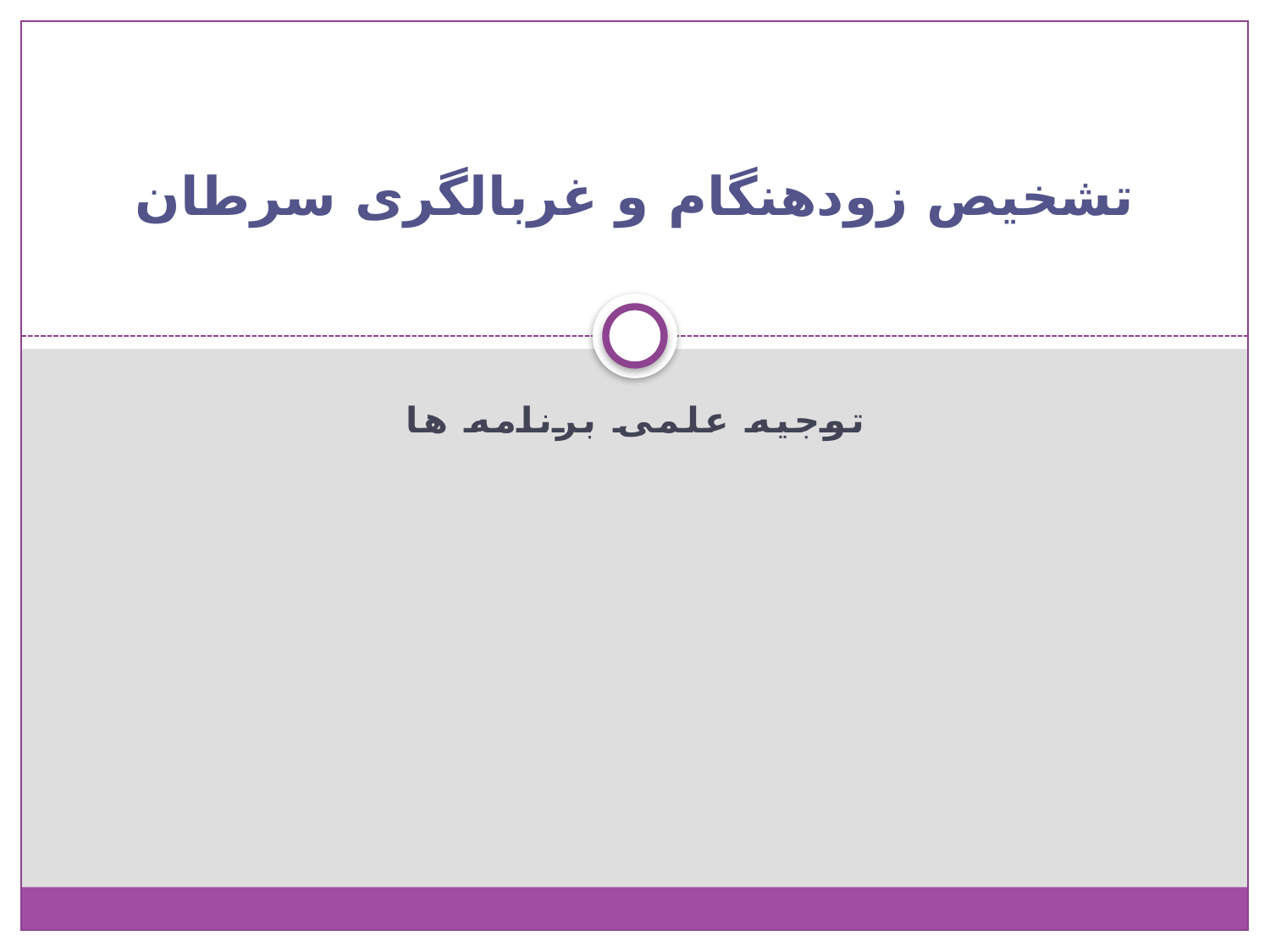

# تشخیص زودهنگام و غربالگری سرطان
توجیه علمی برنامه ها